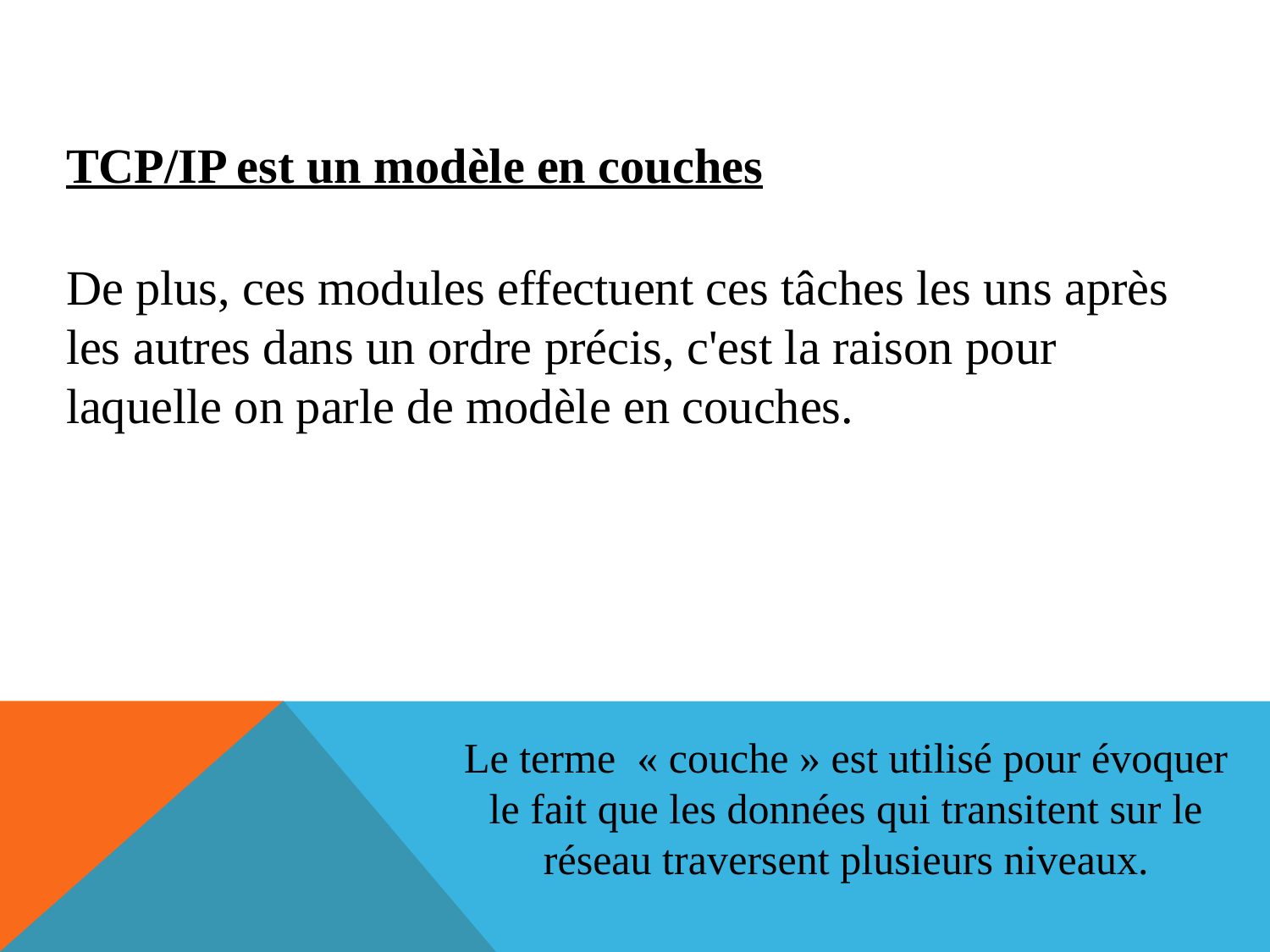

TCP/IP est un modèle en couches

De plus, ces modules effectuent ces tâches les uns après les autres dans un ordre précis, c'est la raison pour laquelle on parle de modèle en couches.
Le terme  « couche » est utilisé pour évoquer le fait que les données qui transitent sur le réseau traversent plusieurs niveaux.